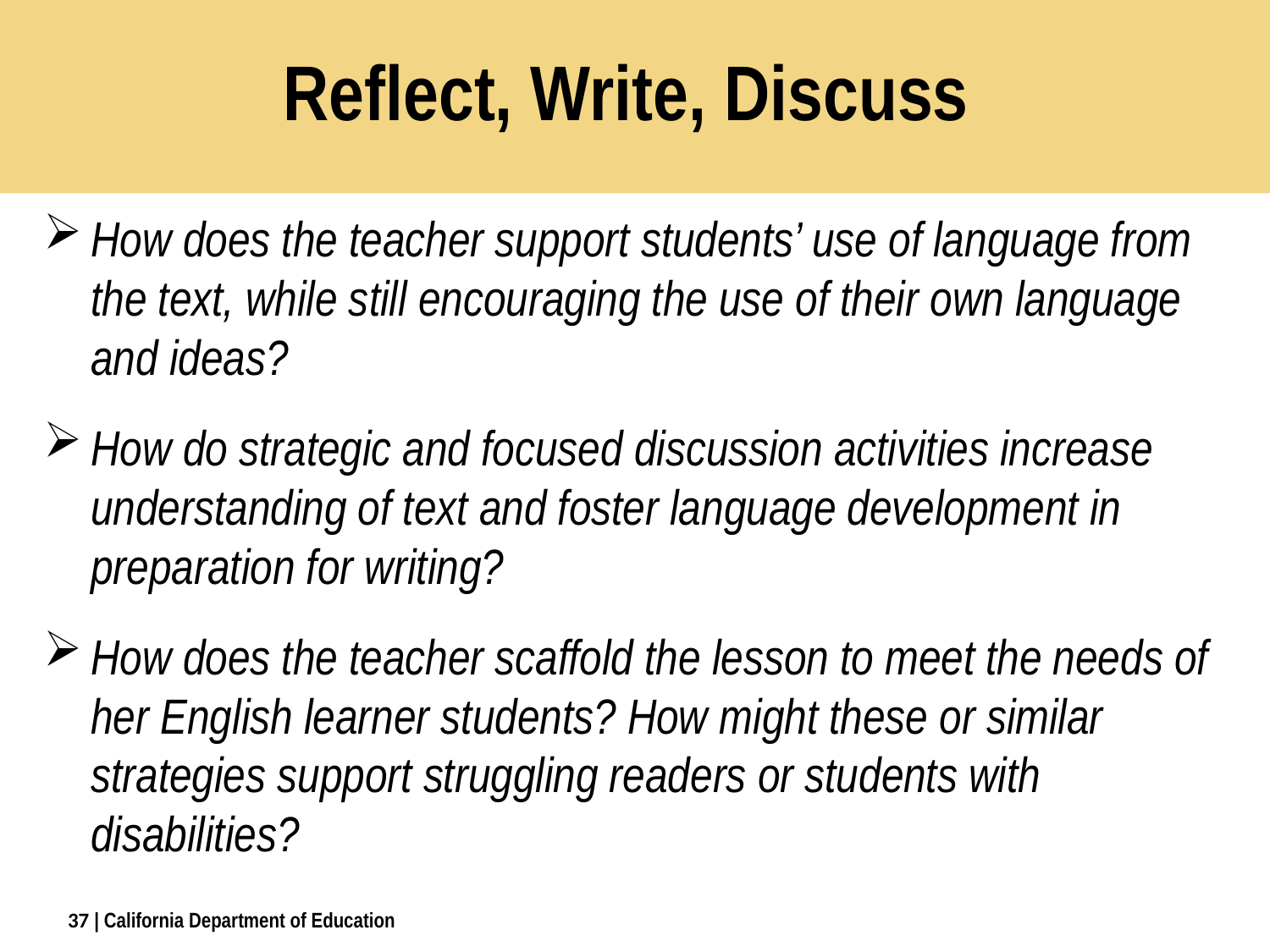

# Reflect, Write, Discuss
How does the teacher support students’ use of language from the text, while still encouraging the use of their own language and ideas?
How do strategic and focused discussion activities increase understanding of text and foster language development in preparation for writing?
How does the teacher scaffold the lesson to meet the needs of her English learner students? How might these or similar strategies support struggling readers or students with disabilities?
37
| California Department of Education